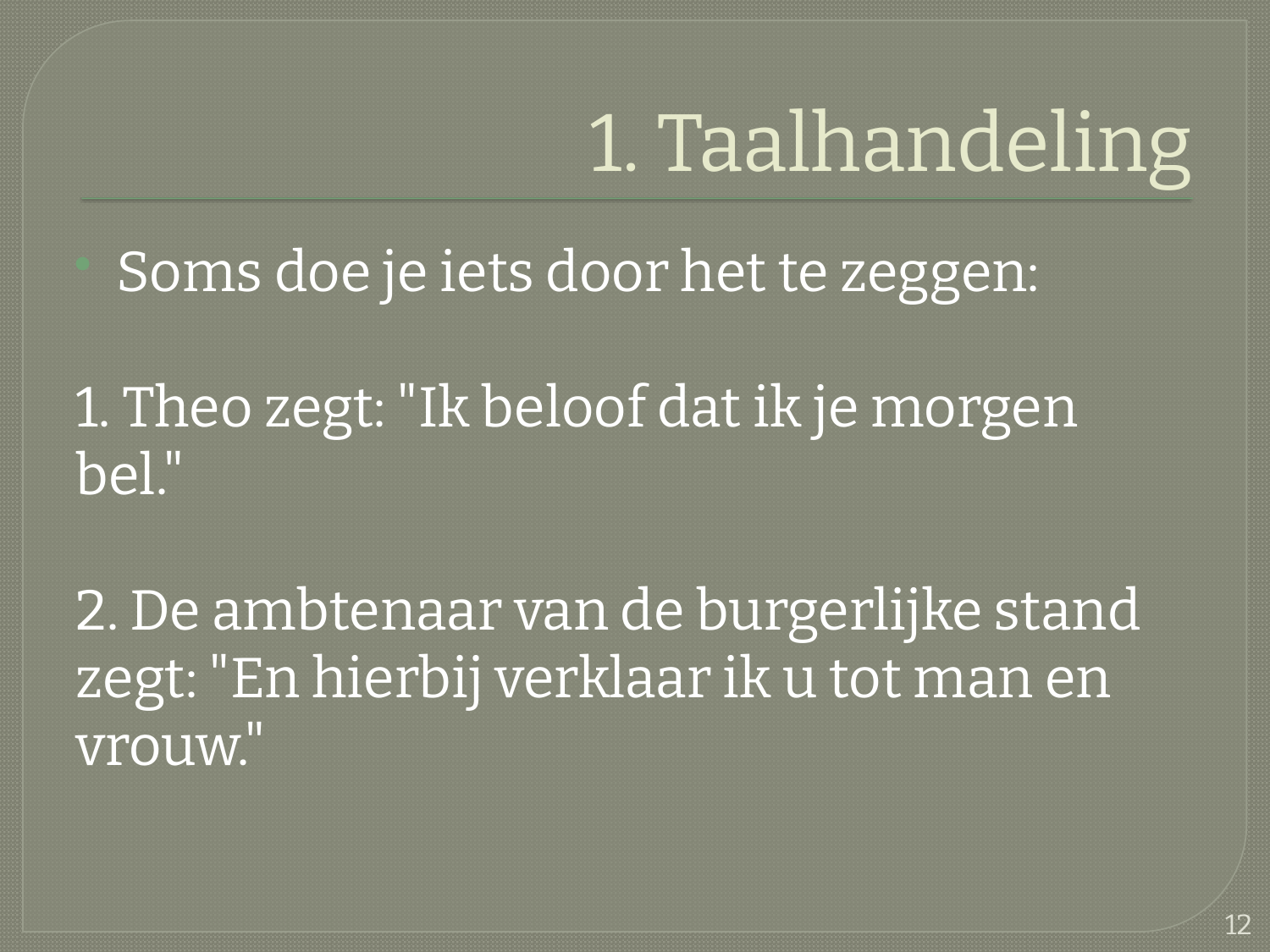

# 1. Taalhandeling
Soms doe je iets door het te zeggen:

1. Theo zegt: "Ik beloof dat ik je morgen bel."

2. De ambtenaar van de burgerlijke stand zegt: "En hierbij verklaar ik u tot man en vrouw."
12